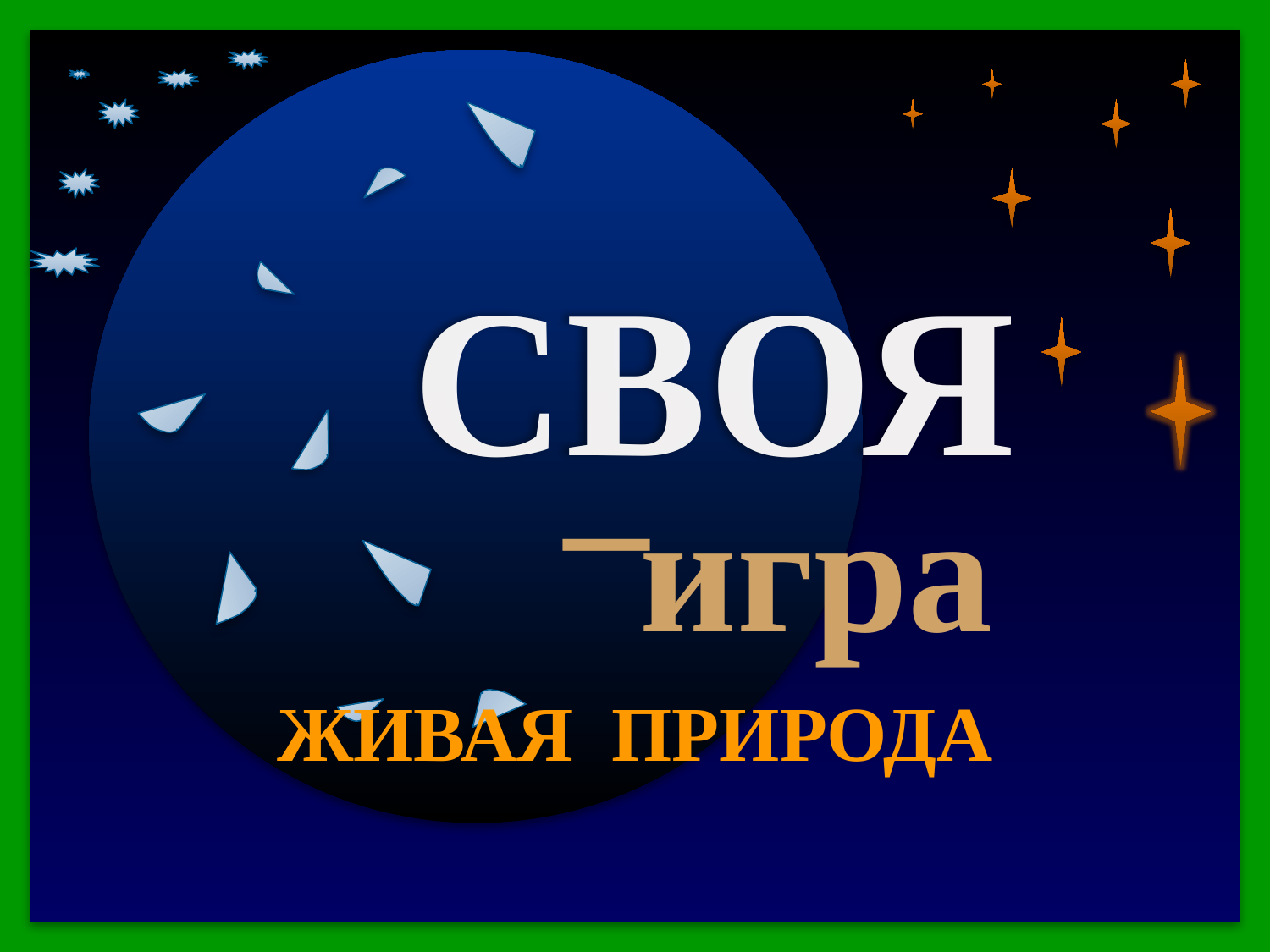

40

СВОЯ

Продолжить игру
II раунд
_
игра
ЖИВАЯ  ПРИРОДА
Орлюк В.А.МБОУ Петровская СОШ Гурьевского района